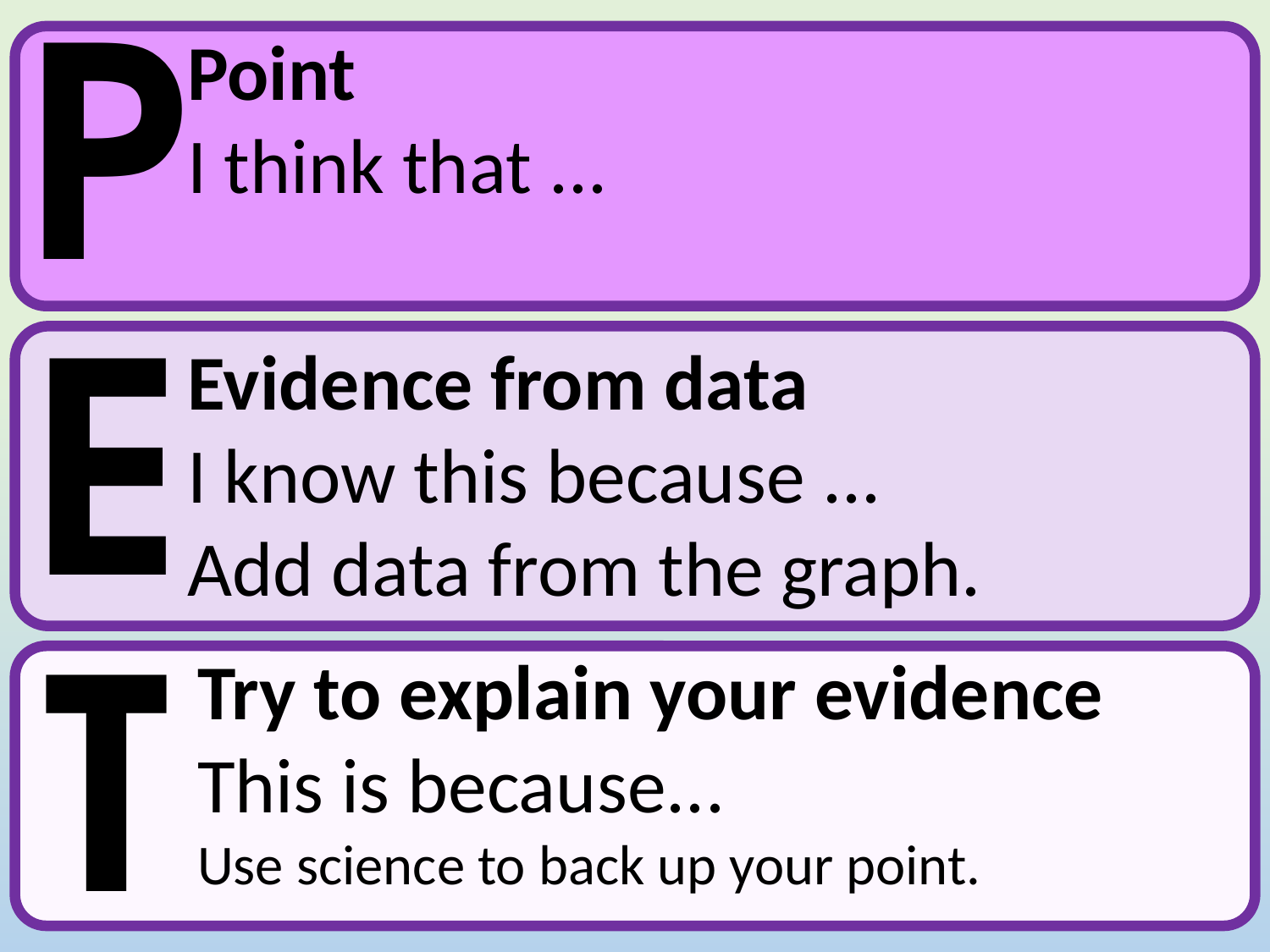

P
E
T
Point
I think that ...

Evidence from data
I know this because ...
Add data from the graph.
Try to explain your evidence
This is because...
Use science to back up your point.